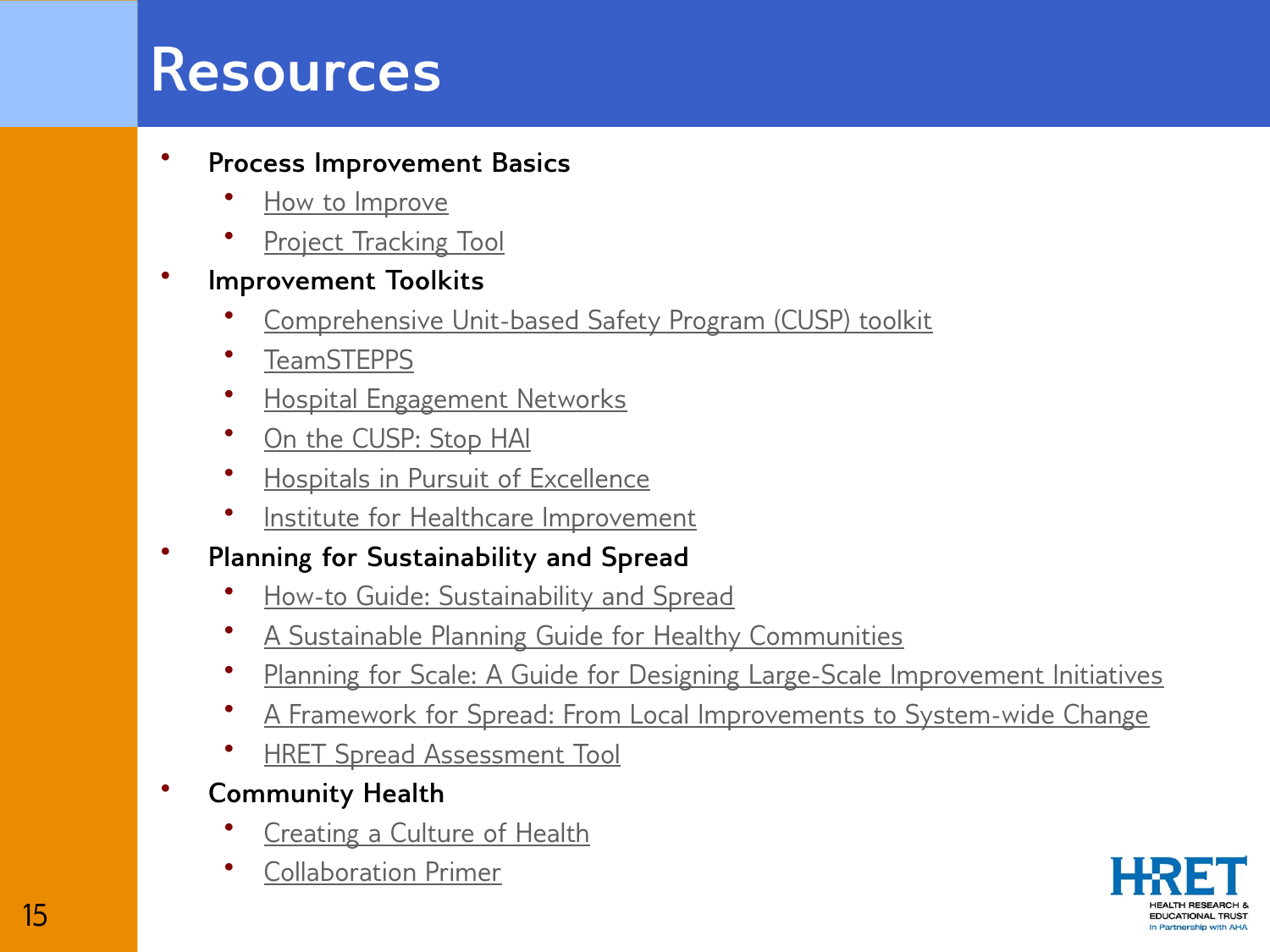

# Resources
Process Improvement Basics
How to Improve
Project Tracking Tool
Improvement Toolkits
Comprehensive Unit-based Safety Program (CUSP) toolkit
TeamSTEPPS
Hospital Engagement Networks
On the CUSP: Stop HAI
Hospitals in Pursuit of Excellence
Institute for Healthcare Improvement
Planning for Sustainability and Spread
How-to Guide: Sustainability and Spread
A Sustainable Planning Guide for Healthy Communities
Planning for Scale: A Guide for Designing Large-Scale Improvement Initiatives
A Framework for Spread: From Local Improvements to System-wide Change
HRET Spread Assessment Tool
Community Health
Creating a Culture of Health
Collaboration Primer
15